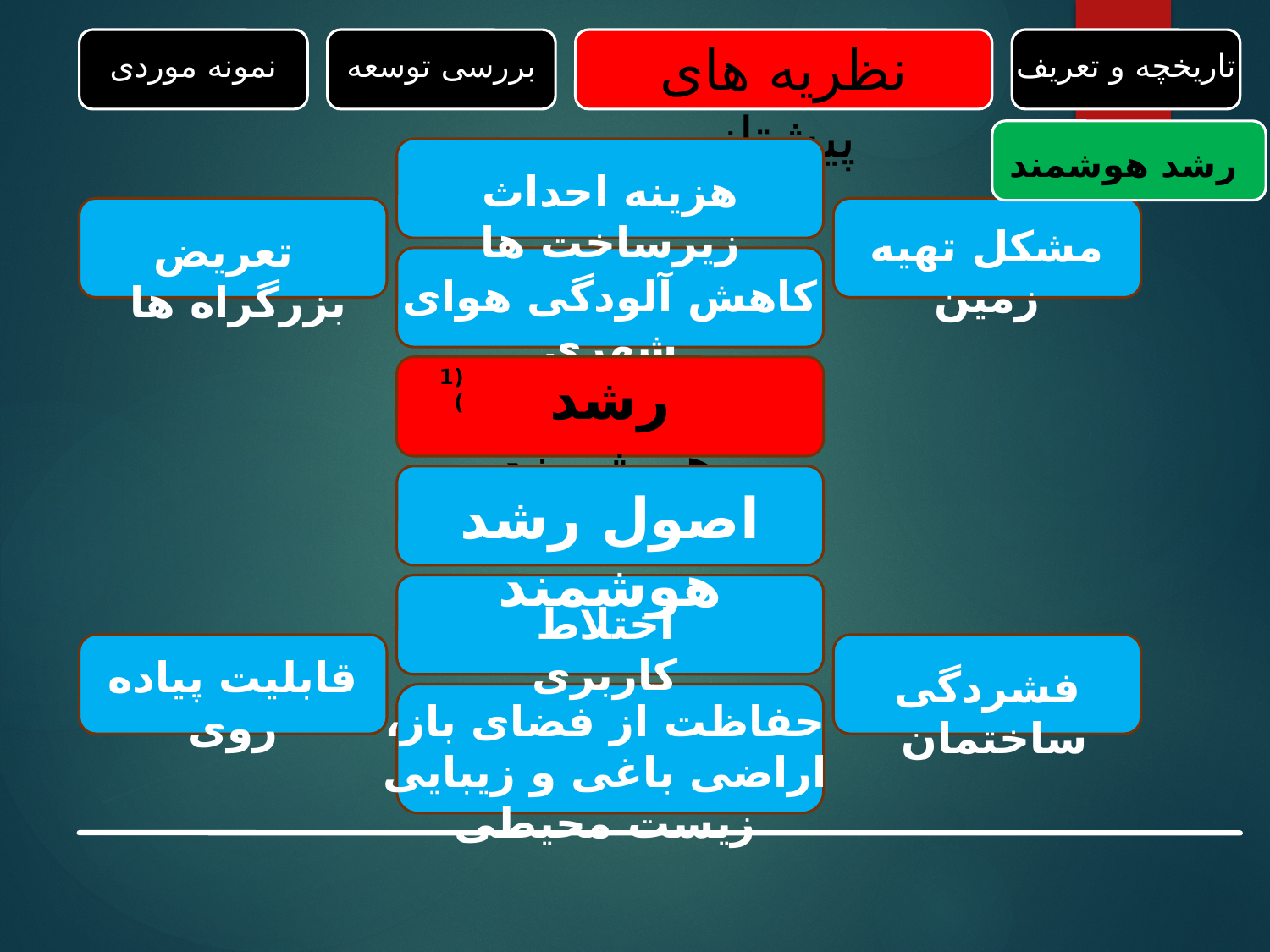

نظریه های پیشتاز

نمونه موردی
بررسی توسعه
تاریخچه و تعریف

رشد هوشمند

هزینه احداث زیرساخت ها

مشکل تهیه زمین
  تعریض بزرگراه ها

کاهش آلودگی هوای شهری

رشد هوشمند
(1)

اصول رشد هوشمند

اختلاط کاربری

قابلیت پیاده روی
فشردگی ساختمان

حفاظت از فضای باز، اراضی باغی و زیبایی زیست محیطی